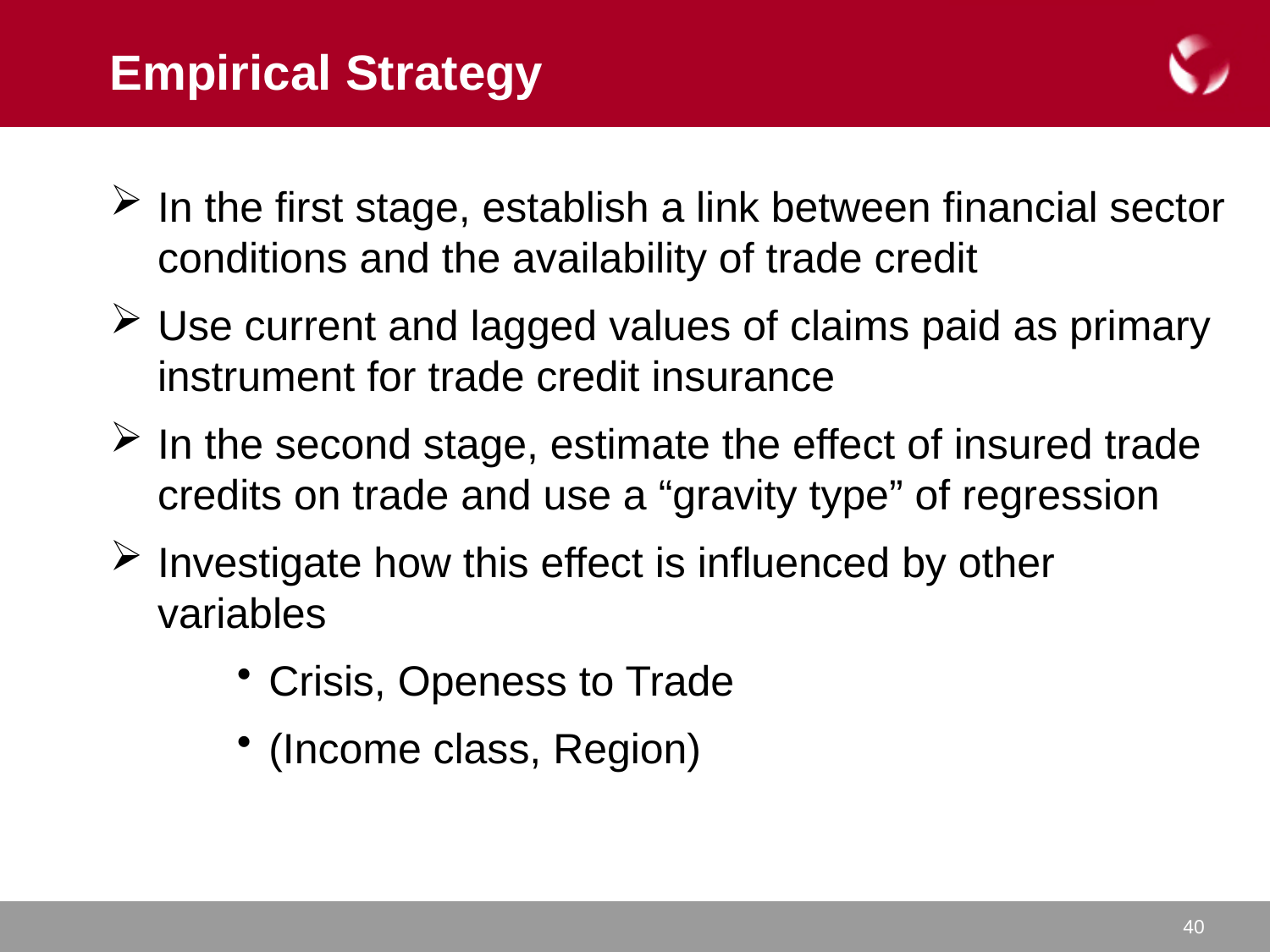

# Empirical Strategy
In the first stage, establish a link between financial sector conditions and the availability of trade credit
Use current and lagged values of claims paid as primary instrument for trade credit insurance
In the second stage, estimate the effect of insured trade credits on trade and use a “gravity type” of regression
Investigate how this effect is influenced by other  variables
Crisis, Openess to Trade
(Income class, Region)

40